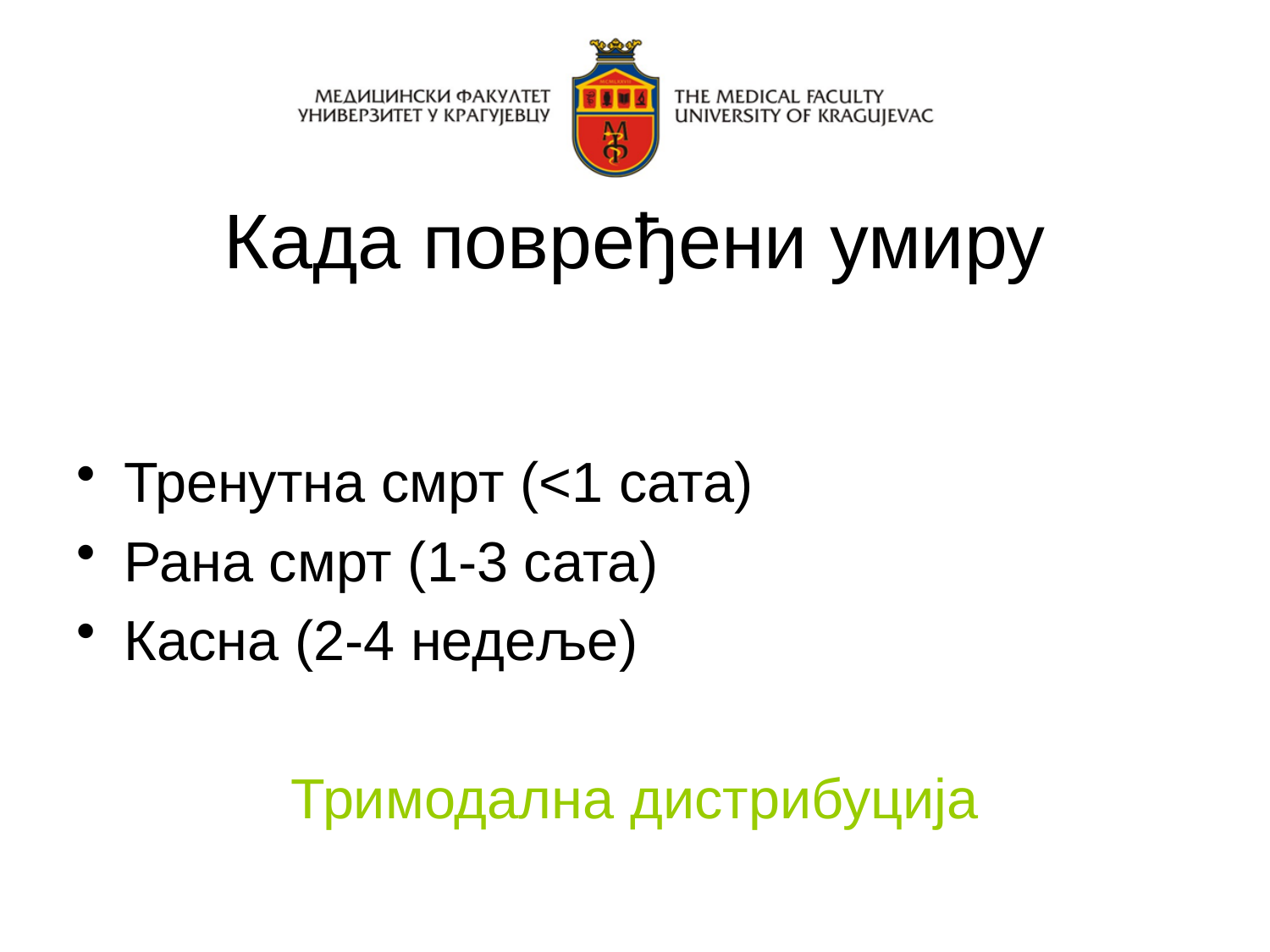

# Када повређени умиру
Тренутна смрт (<1 сата)
Рана смрт (1-3 сата)
Касна (2-4 недеље)

Тримодална дистрибуција